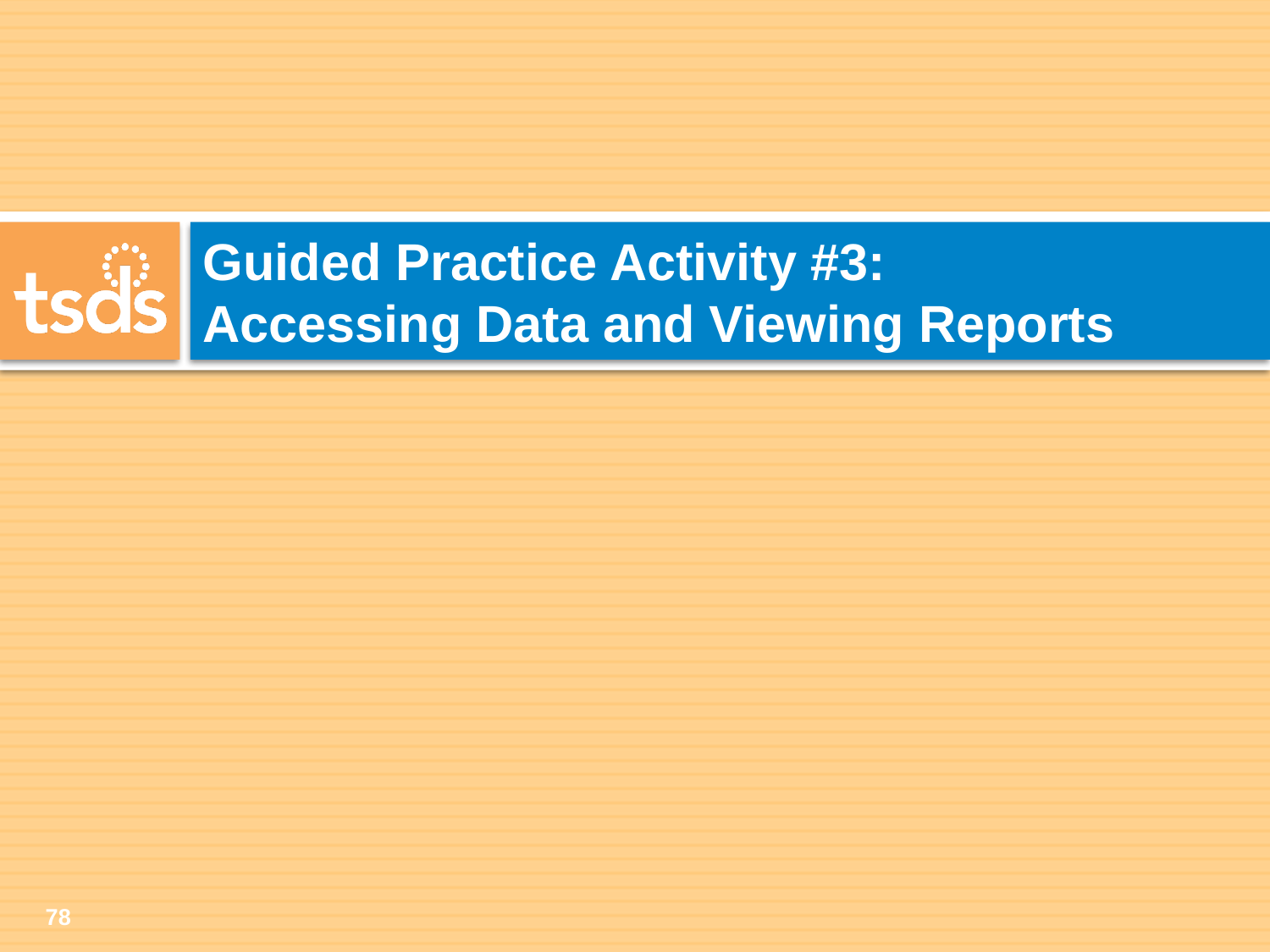

# Guided Practice Activity #3: Accessing Data and Viewing Reports
78